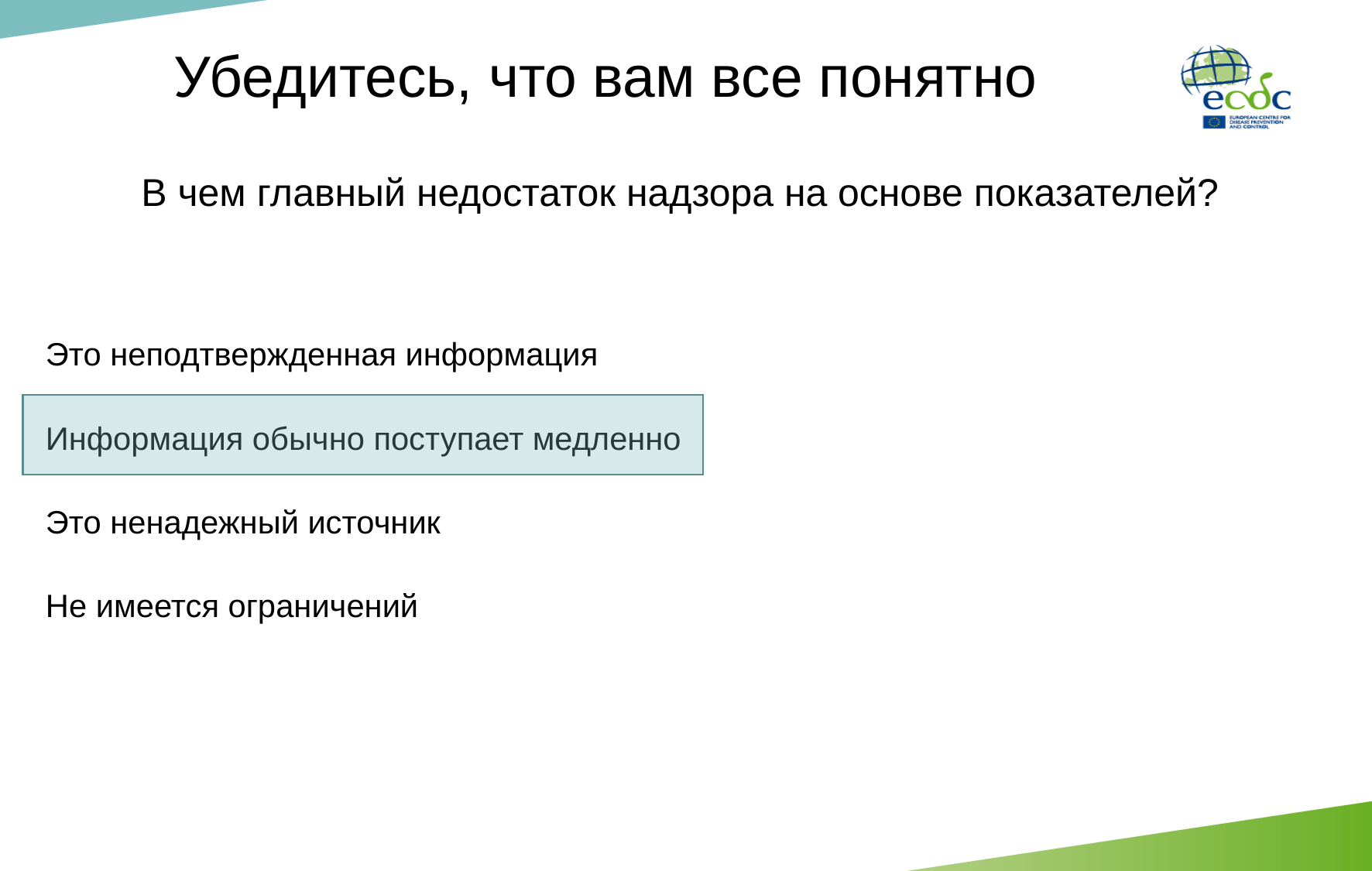

Убедитесь, что вам все понятно
В чем главный недостаток надзора на основе показателей?

Это неподтвержденная информация
Информация обычно поступает медленно
Это ненадежный источник
Не имеется ограничений